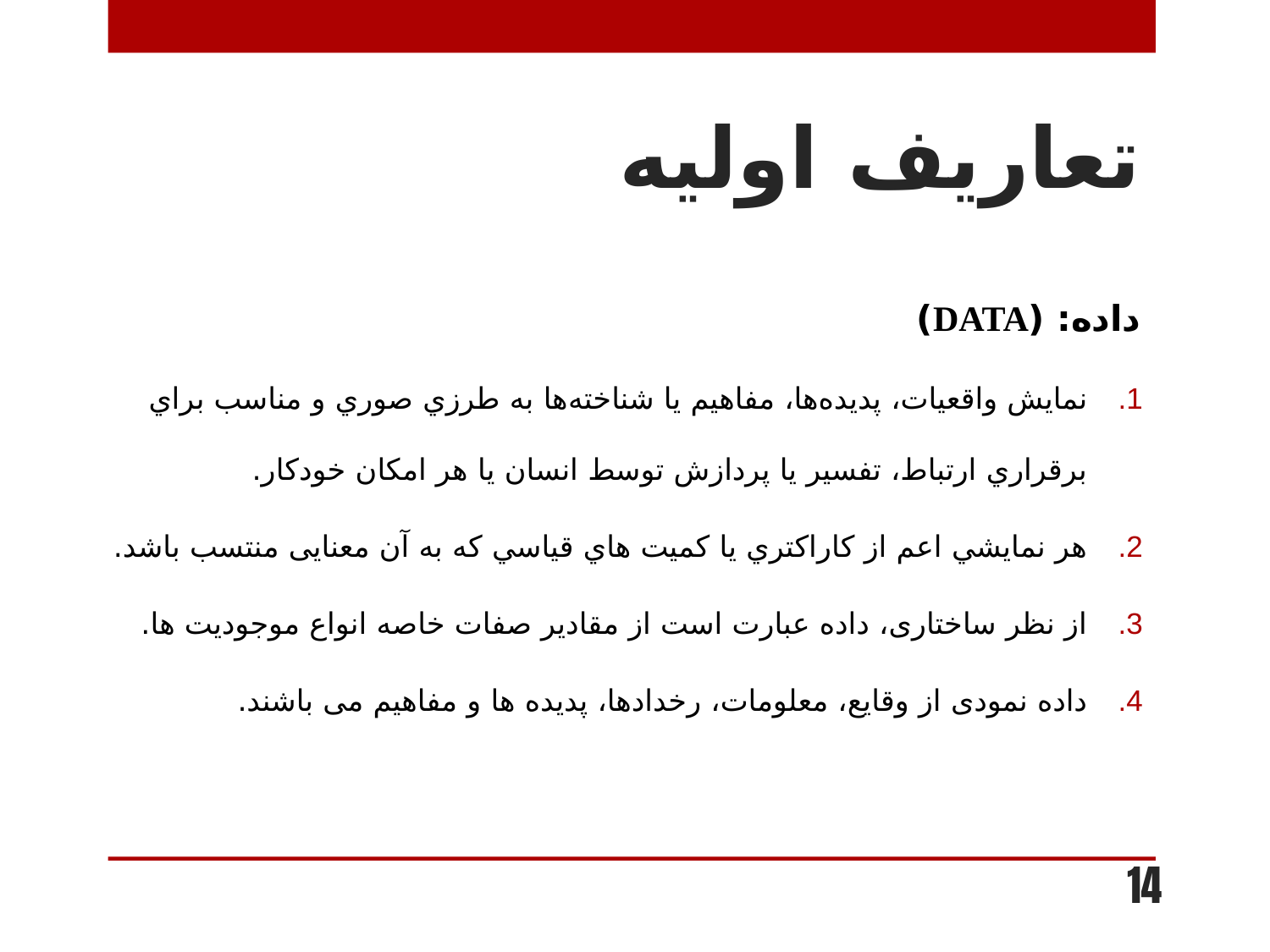

# تعاریف اولیه
داده: (DATA)
نمايش واقعیات، پديده‌ها، مفاهيم يا شناخته‌ها به طرزي صوري و مناسب براي برقراري ارتباط، تفسير يا پردازش توسط انسان يا هر امكان خودكار.
هر نمايشي اعم از كاراكتري يا كميت هاي قياسي كه به آن معنایی منتسب باشد.
از نظر ساختاری، داده عبارت است از مقادیر صفات خاصه انواع موجودیت ها.
داده نمودی از وقایع، معلومات، رخدادها، پدیده ها و مفاهیم می باشند.

14